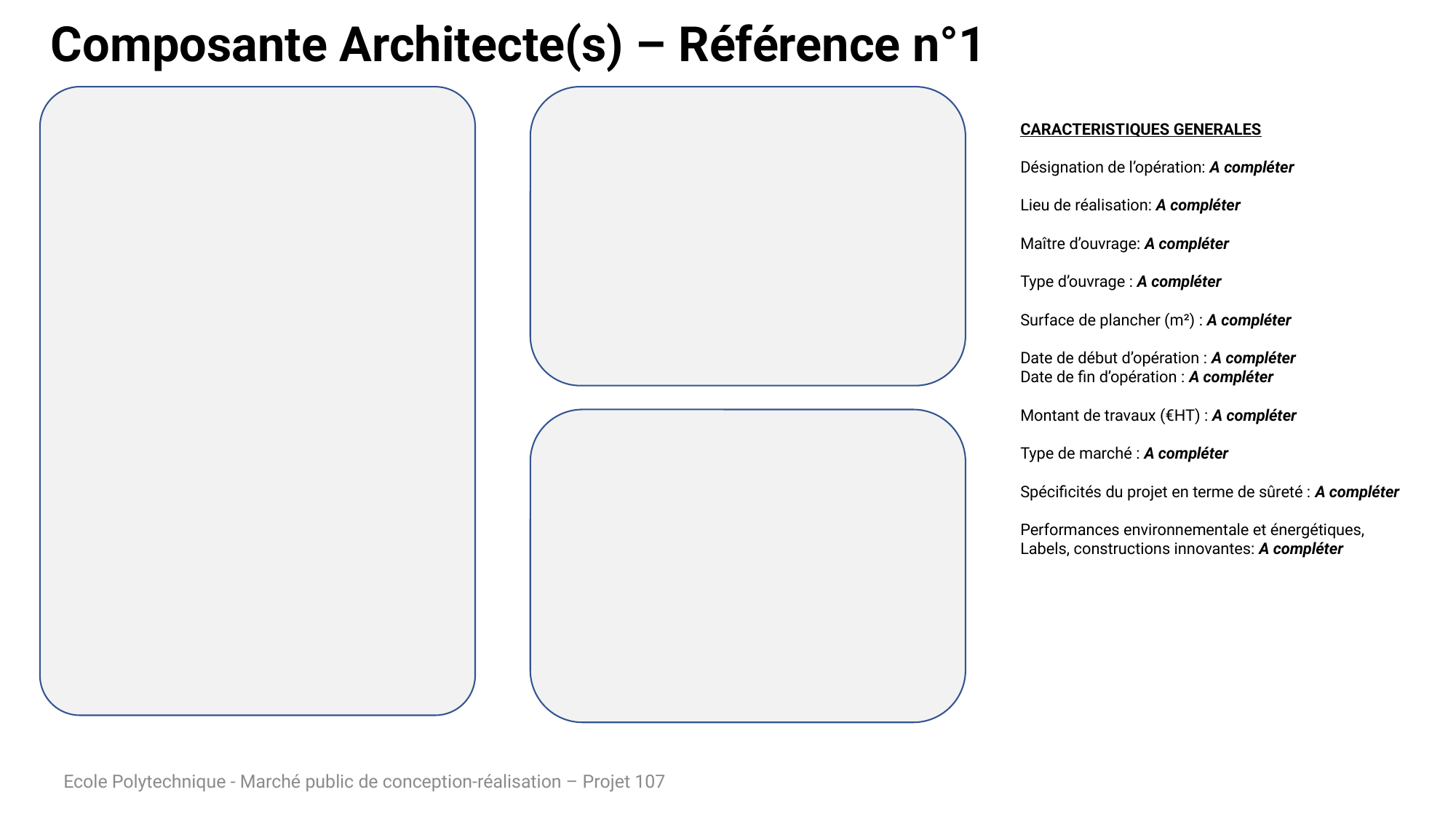

# Composante Architecte(s) – Référence n°1

CARACTERISTIQUES GENERALES

Désignation de l’opération: A compléter

Lieu de réalisation: A compléter

Maître d’ouvrage: A compléter

Type d’ouvrage : A compléter

Surface de plancher (m²) : A compléter

Date de début d’opération : A compléter
Date de fin d’opération : A compléter

Montant de travaux (€HT) : A compléter

Type de marché : A compléter

Spécificités du projet en terme de sûreté : A compléter

Performances environnementale et énergétiques, Labels, constructions innovantes: A compléter

2
Ecole Polytechnique - Marché public de conception-réalisation – Projet 107